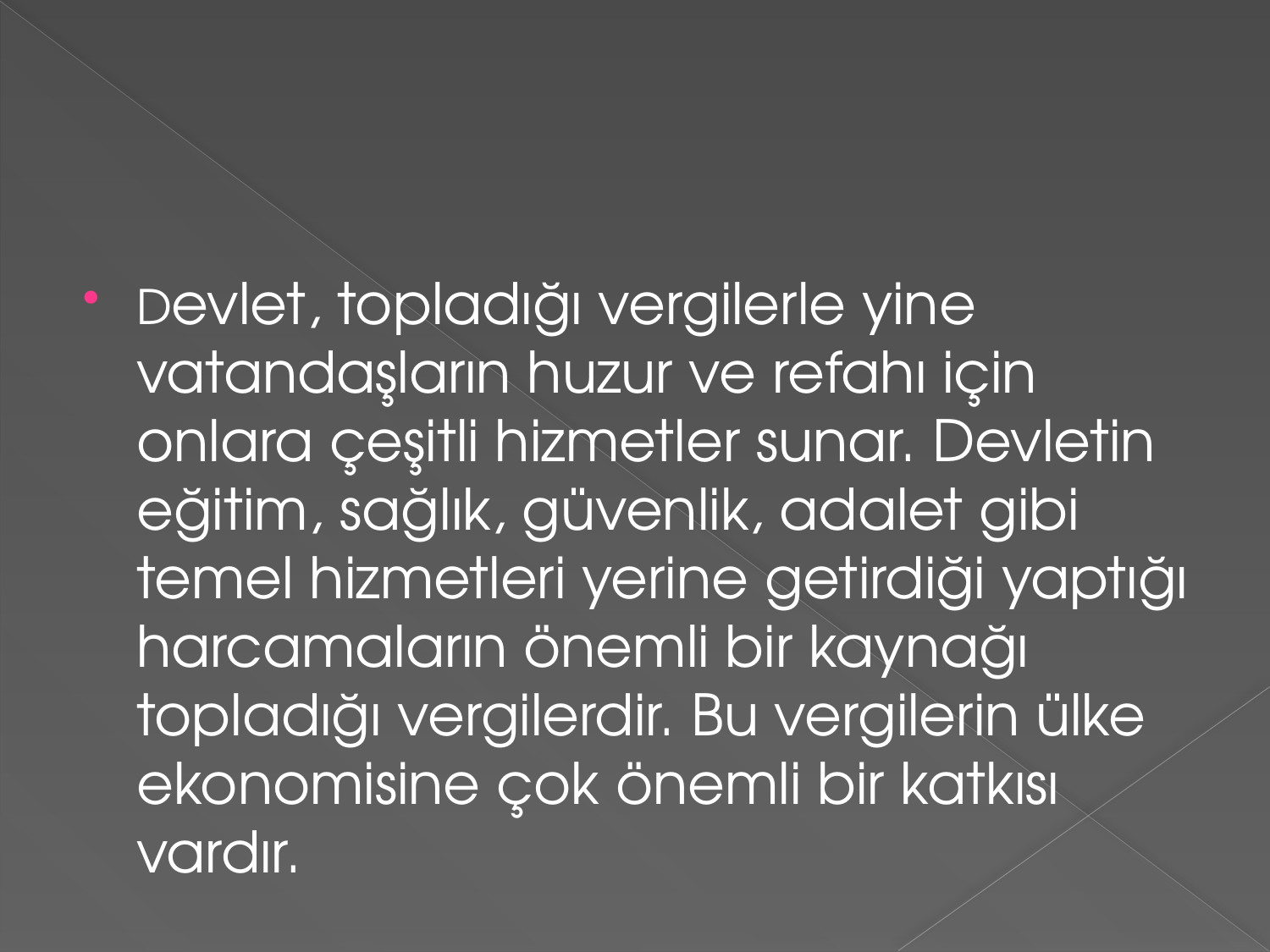

#
Devlet, topladığı vergilerle yine vatandaşların huzur ve refahı için onlara çeşitli hizmetler sunar. Devletin eğitim, sağlık, güvenlik, adalet gibi temel hizmetleri yerine getirdiği yaptığı harcamaların önemli bir kaynağı topladığı vergilerdir. Bu vergilerin ülke ekonomisine çok önemli bir katkısı vardır.